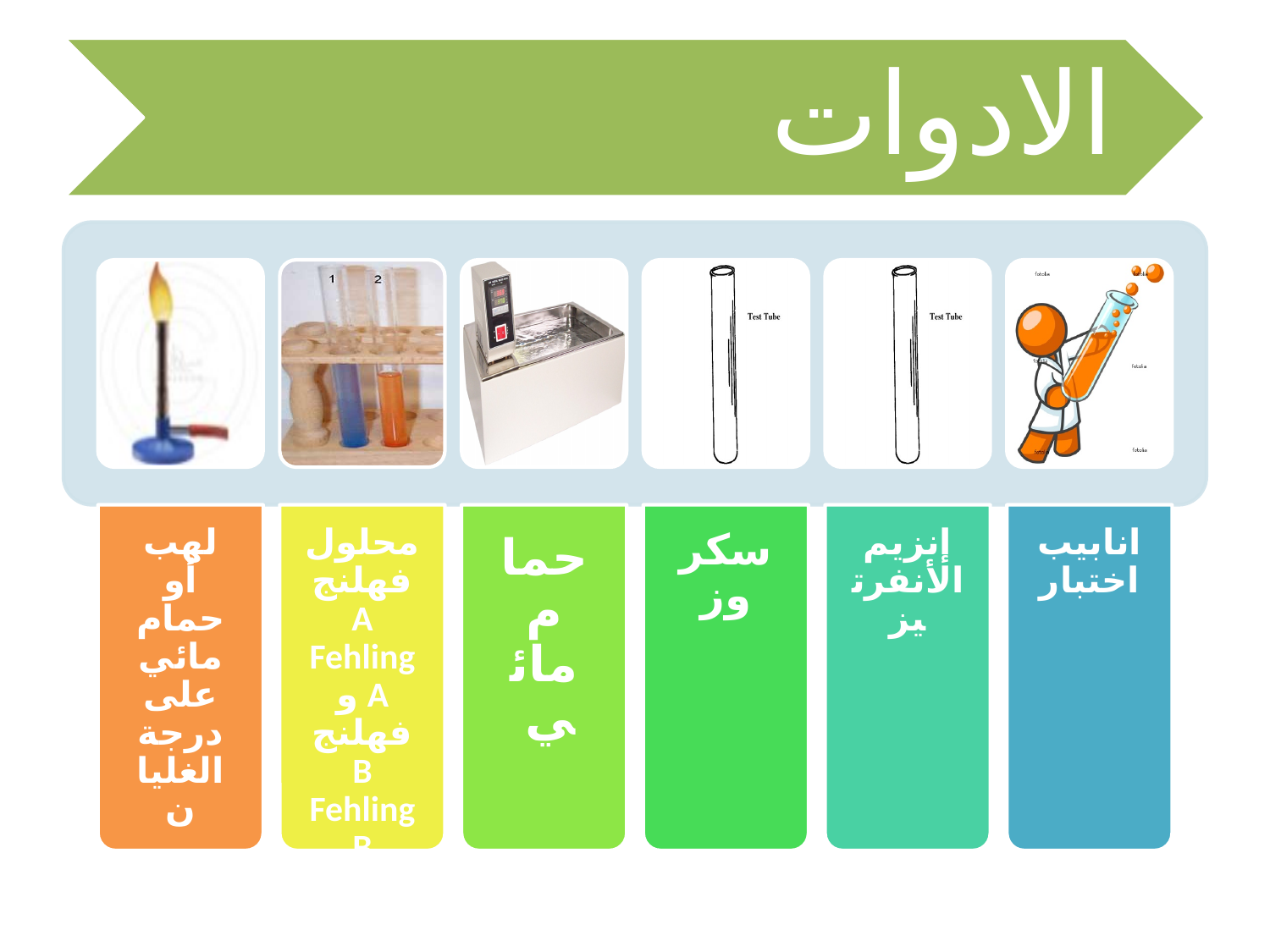

الادوات
انابيب اختبار
إنزيم الأنفرتيز
سكروز
حمام مائي
محلول فهلنج A Fehling A و فهلنج B Fehling B
لهب أو حمام مائي على درجة الغليان